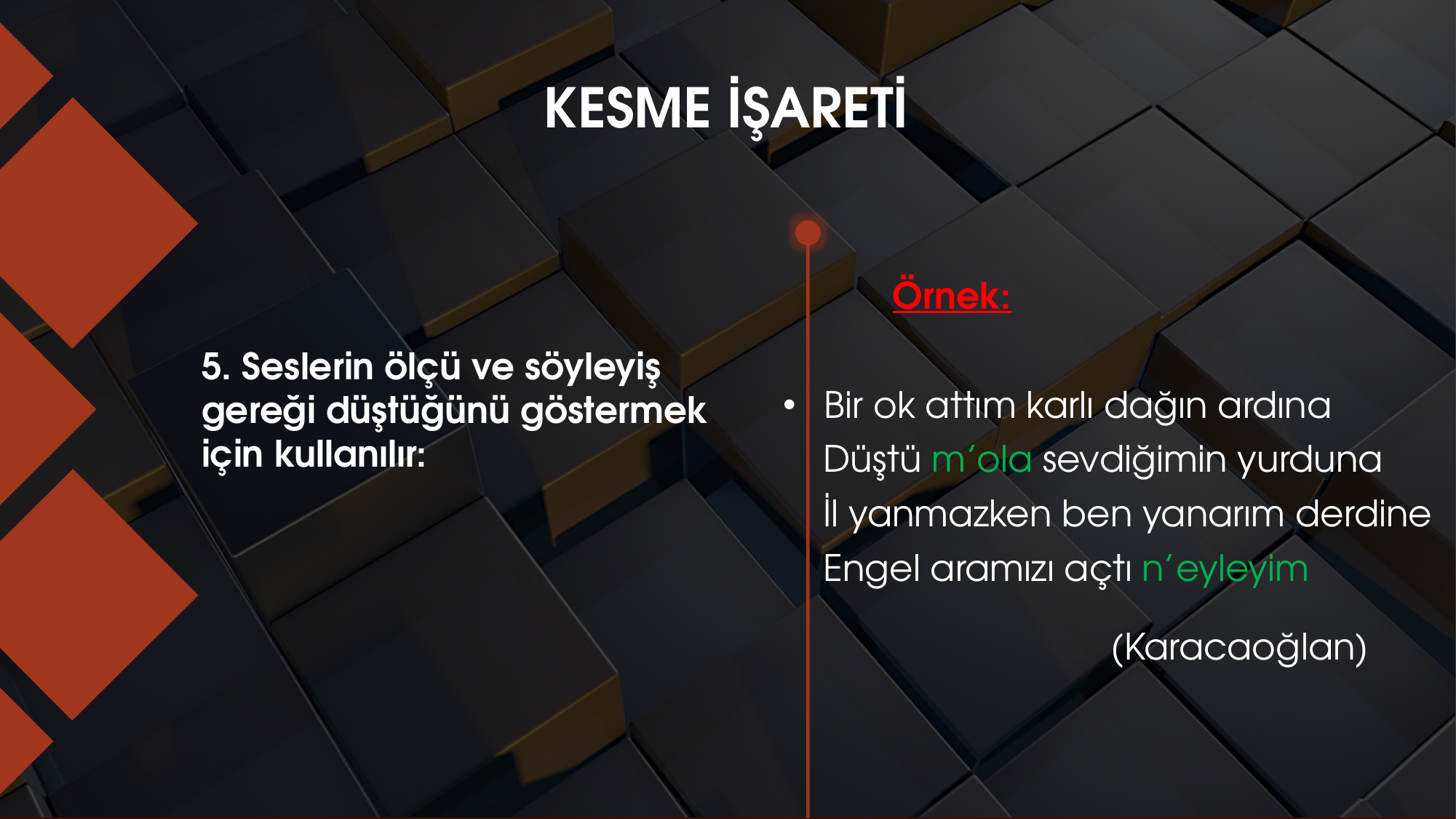

# KESME İŞARETİ

	Örnek:

Bir ok attım karlı dağın ardına
    Düştü m’ola sevdiğimin yurduna
    İl yanmazken ben yanarım derdine
    Engel aramızı açtı n’eyleyim 											(Karacaoğlan)

5. Seslerin ölçü ve söyleyiş gereği düştüğünü göstermek için kullanılır: